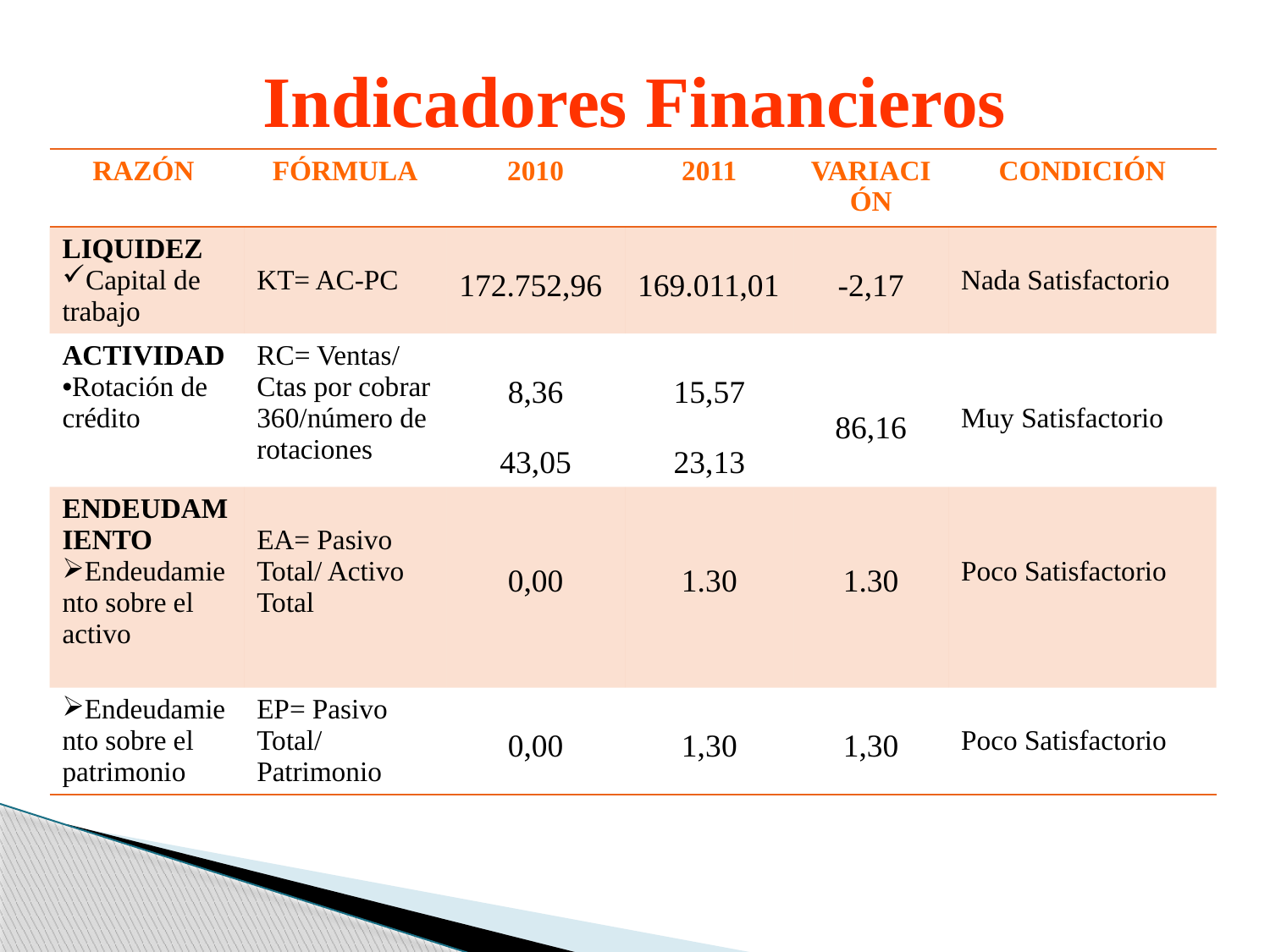

# Indicadores Financieros
| RAZÓN | FÓRMULA | 2010 | 2011 | VARIACIÓN | CONDICIÓN |
| --- | --- | --- | --- | --- | --- |
| LIQUIDEZ Capital de trabajo | KT= AC-PC | 172.752,96 | 169.011,01 | -2,17 | Nada Satisfactorio |
| ACTIVIDAD Rotación de crédito | RC= Ventas/ Ctas por cobrar 360/número de rotaciones | 8,36 43,05 | 15,57 23,13 | 86,16 | Muy Satisfactorio |
| ENDEUDAMIENTO Endeudamiento sobre el activo | EA= Pasivo Total/ Activo Total | 0,00 | 1.30 | 1.30 | Poco Satisfactorio |
| Endeudamiento sobre el patrimonio | EP= Pasivo Total/ Patrimonio | 0,00 | 1,30 | 1,30 | Poco Satisfactorio |